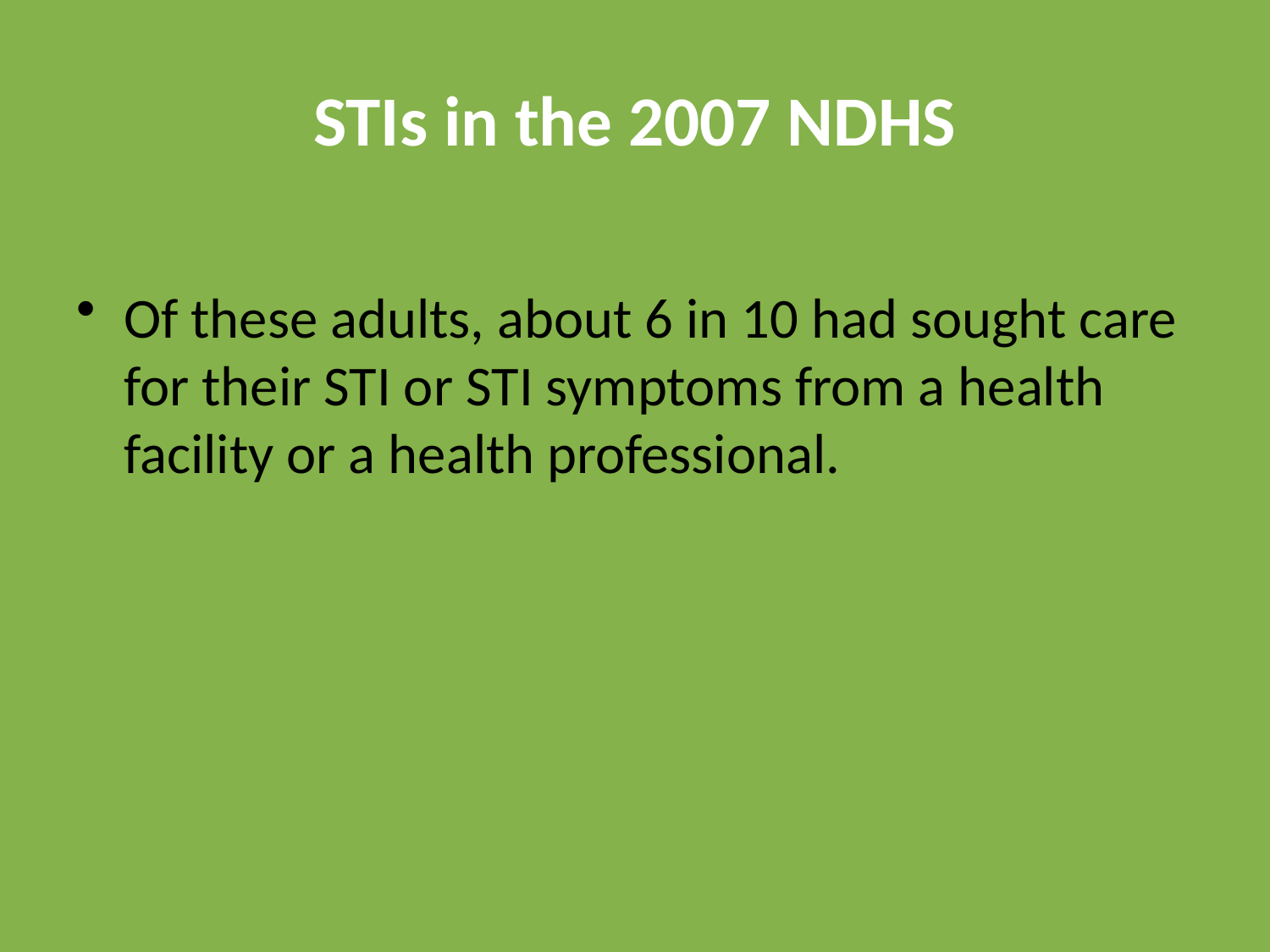

# STIs in the 2007 NDHS
Of these adults, about 6 in 10 had sought care for their STI or STI symptoms from a health facility or a health professional.